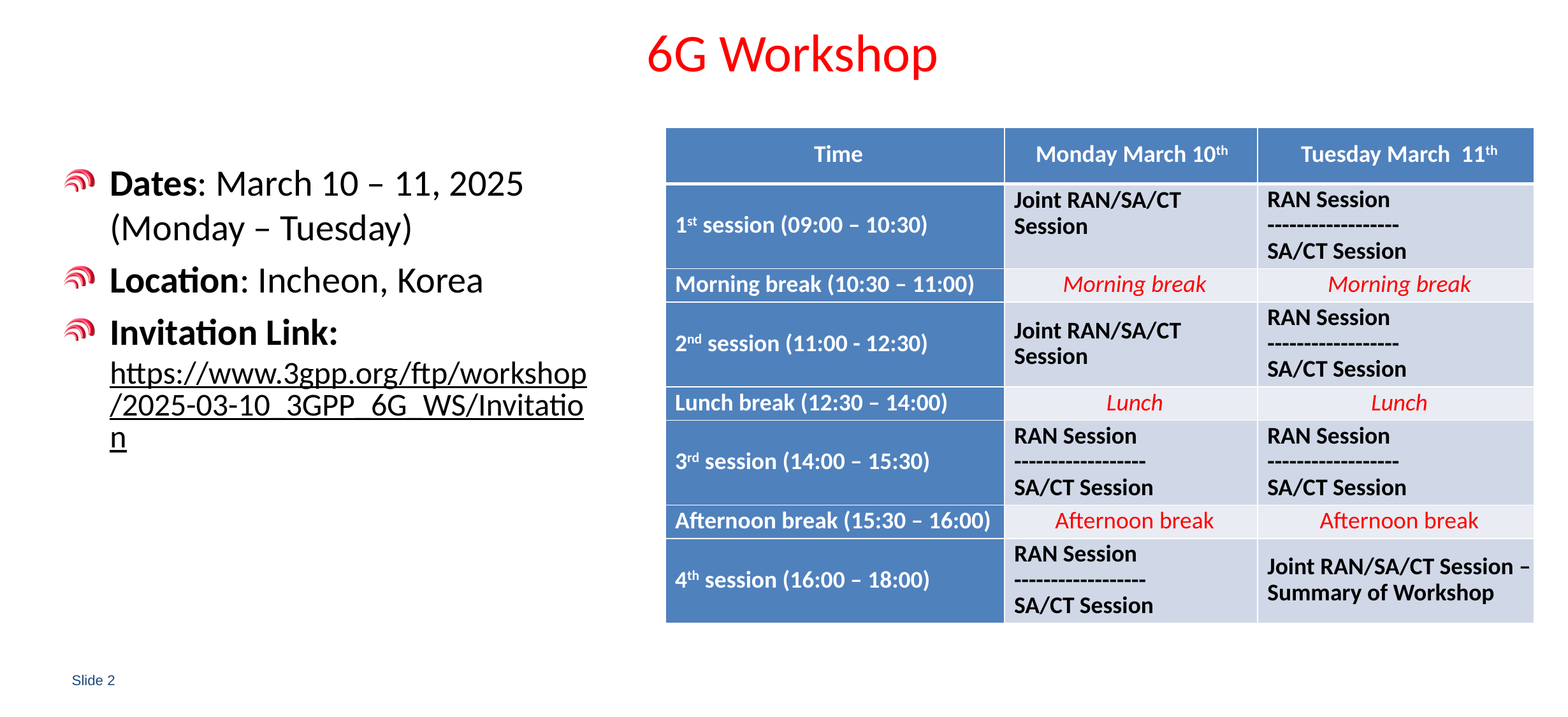

# 6G Workshop
| Time | Monday March 10th | Tuesday March 11th |
| --- | --- | --- |
| 1st session (09:00 – 10:30) | Joint RAN/SA/CT Session | RAN Session ------------------ SA/CT Session |
| Morning break (10:30 – 11:00) | Morning break | Morning break |
| 2nd session (11:00 - 12:30) | Joint RAN/SA/CT Session | RAN Session ------------------ SA/CT Session |
| Lunch break (12:30 – 14:00) | Lunch | Lunch |
| 3rd session (14:00 – 15:30) | RAN Session ------------------ SA/CT Session | RAN Session ------------------ SA/CT Session |
| Afternoon break (15:30 – 16:00) | Afternoon break | Afternoon break |
| 4th session (16:00 – 18:00) | RAN Session ------------------ SA/CT Session | Joint RAN/SA/CT Session – Summary of Workshop |
Dates: March 10 – 11, 2025 (Monday – Tuesday)
Location: Incheon, Korea
Invitation Link: https://www.3gpp.org/ftp/workshop/2025-03-10_3GPP_6G_WS/Invitation